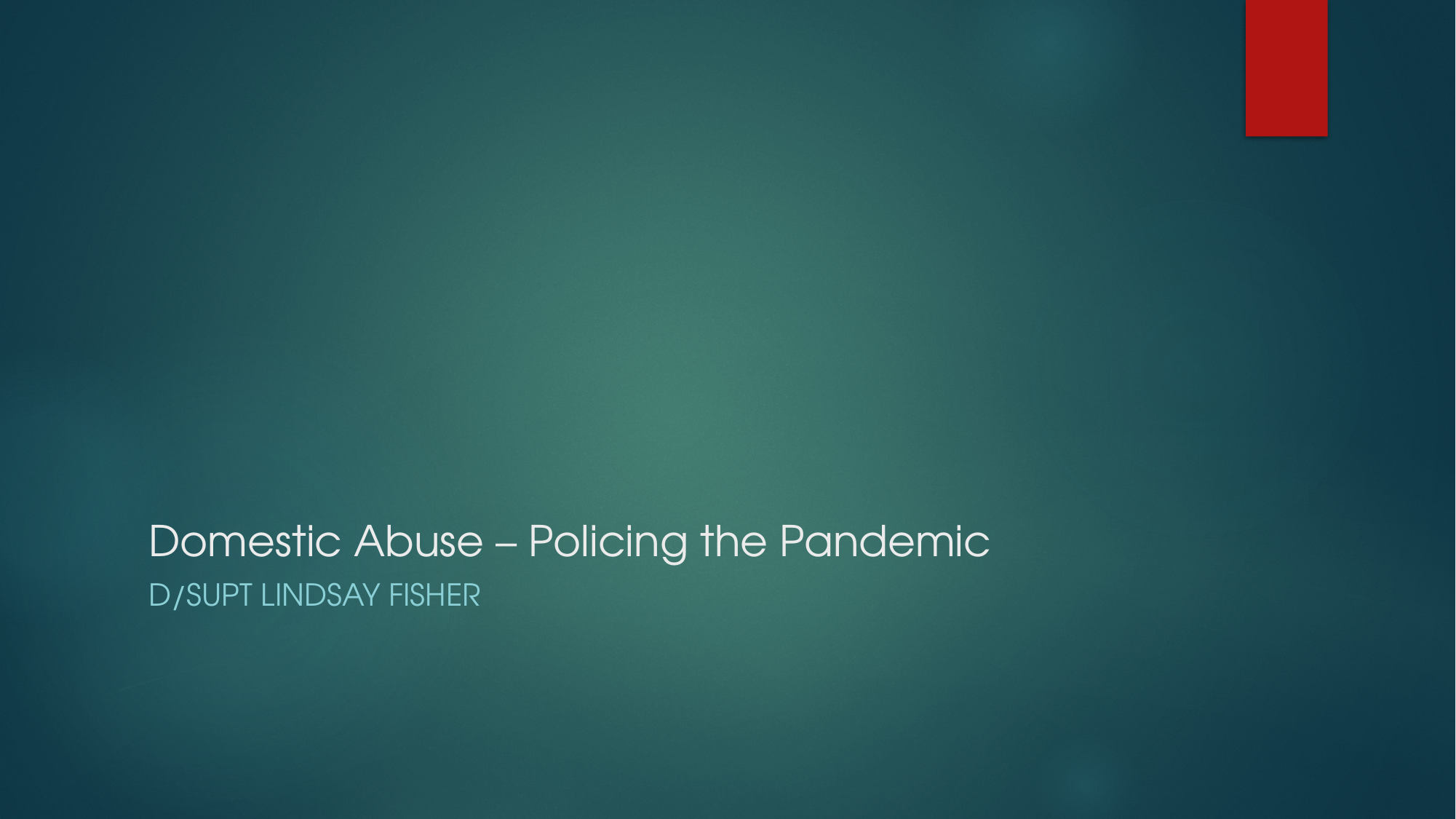

# Domestic Abuse – Policing the Pandemic
D/Supt Lindsay FISHER